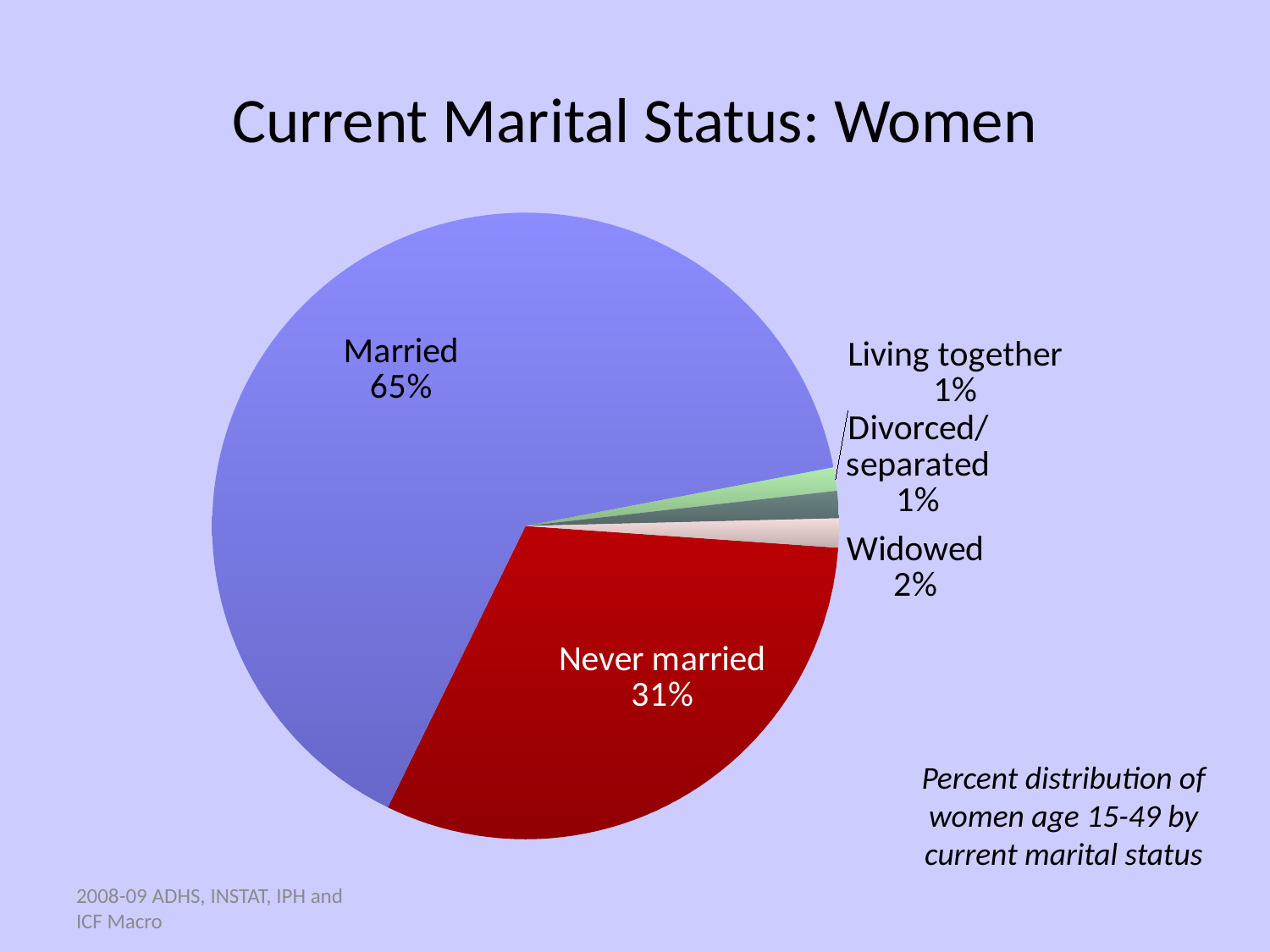

# Current Marital Status: Women

### Chart

| Category | Column1 |
|---|---|
| Never married | 31.1 |
| Married | 64.7 |
| Living together | 1.2 |
| Divorced/separated | 1.4 |
| Widowed | 1.5 |
Percent distribution of women age 15-49 by current marital status
2008-09 ADHS, INSTAT, IPH and ICF Macro